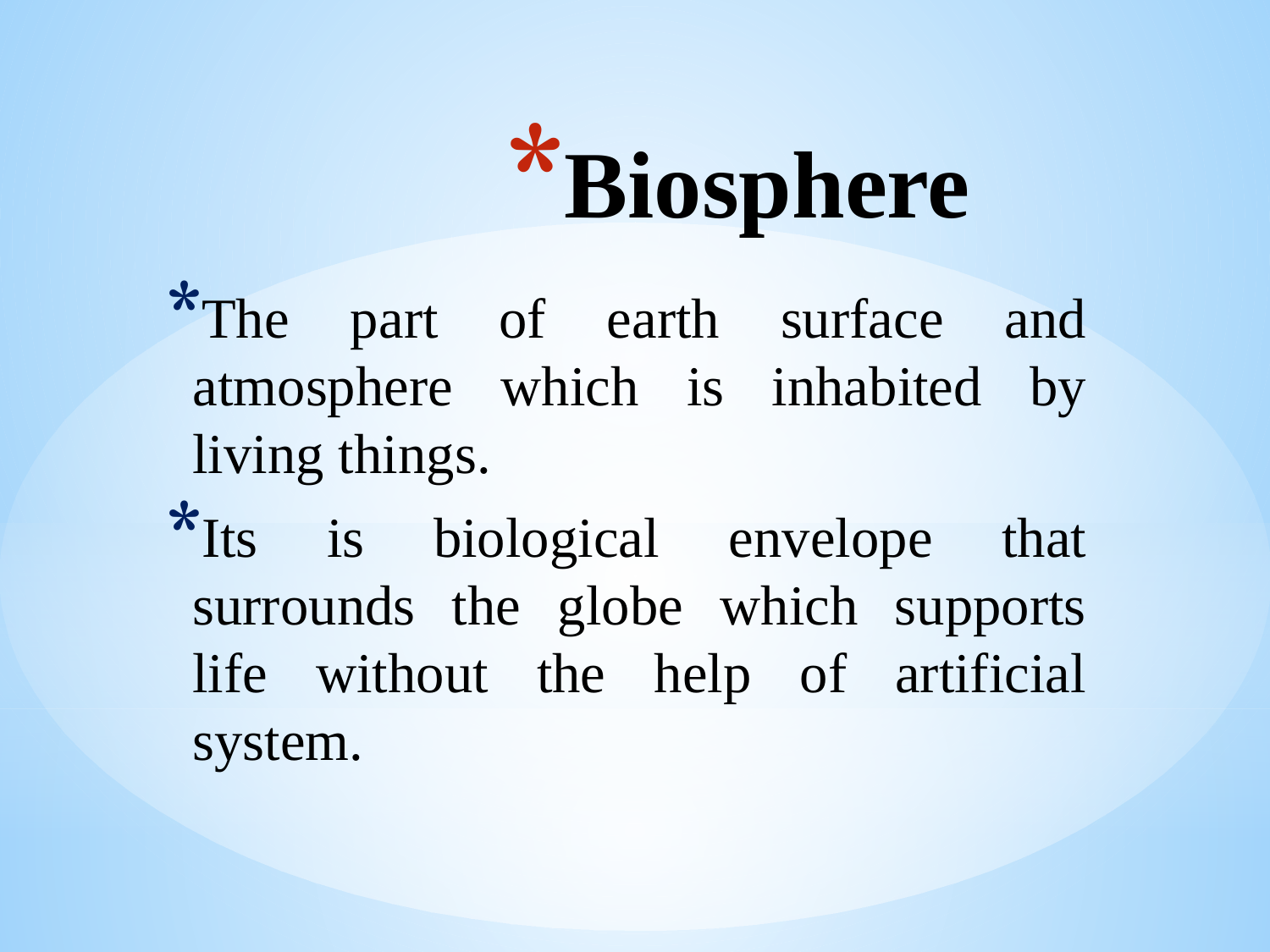

# Biosphere
The part of earth surface and atmosphere which is inhabited by living things.
Its is biological envelope that surrounds the globe which supports life without the help of artificial system.